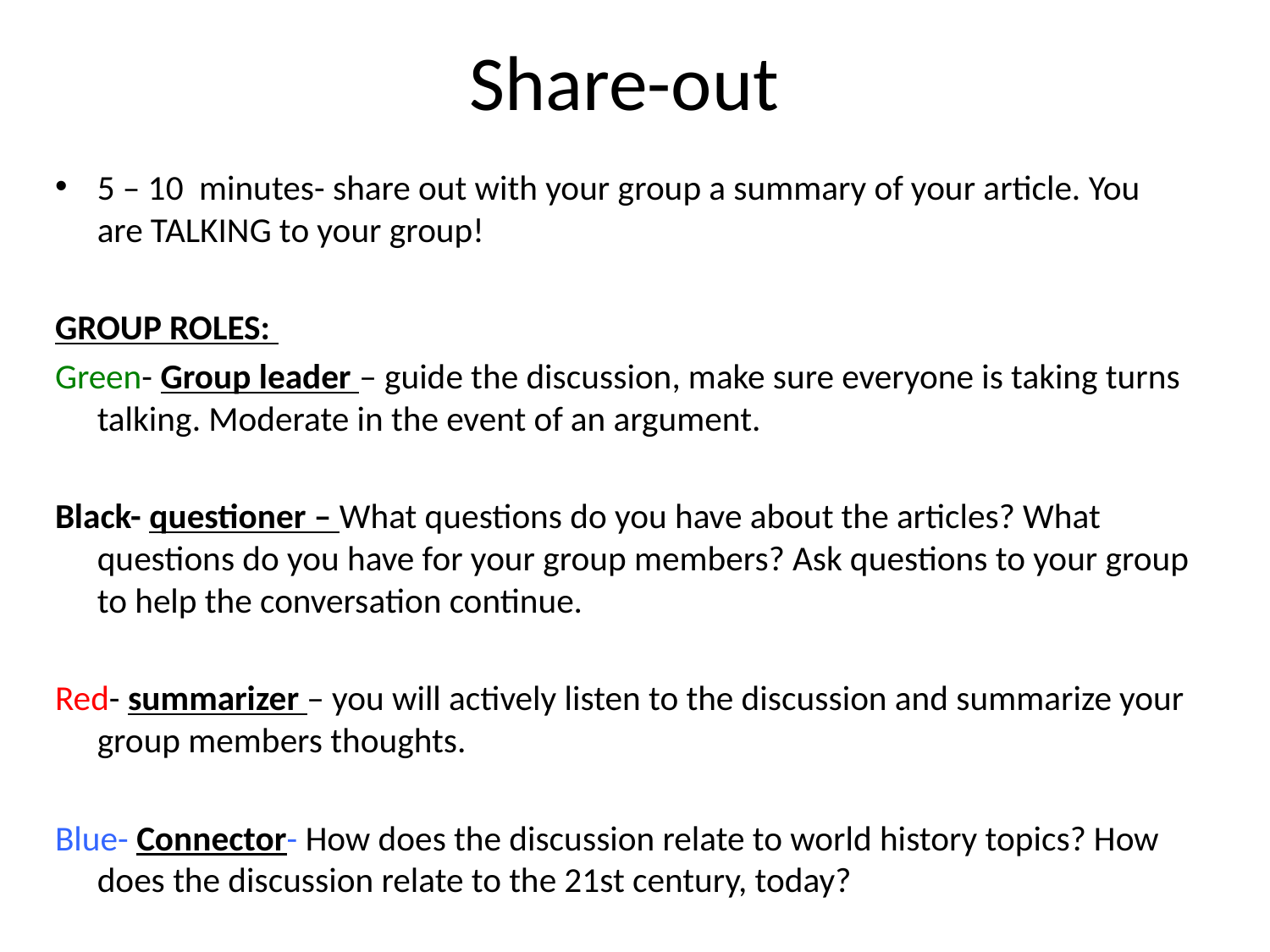

# Share-out
5 – 10  minutes- share out with your group a summary of your article. You are TALKING to your group!

GROUP ROLES:
Green- Group leader – guide the discussion, make sure everyone is taking turns talking. Moderate in the event of an argument.

Black- questioner – What questions do you have about the articles? What questions do you have for your group members? Ask questions to your group to help the conversation continue.

Red- summarizer – you will actively listen to the discussion and summarize your group members thoughts.

Blue- Connector- How does the discussion relate to world history topics? How does the discussion relate to the 21st century, today?